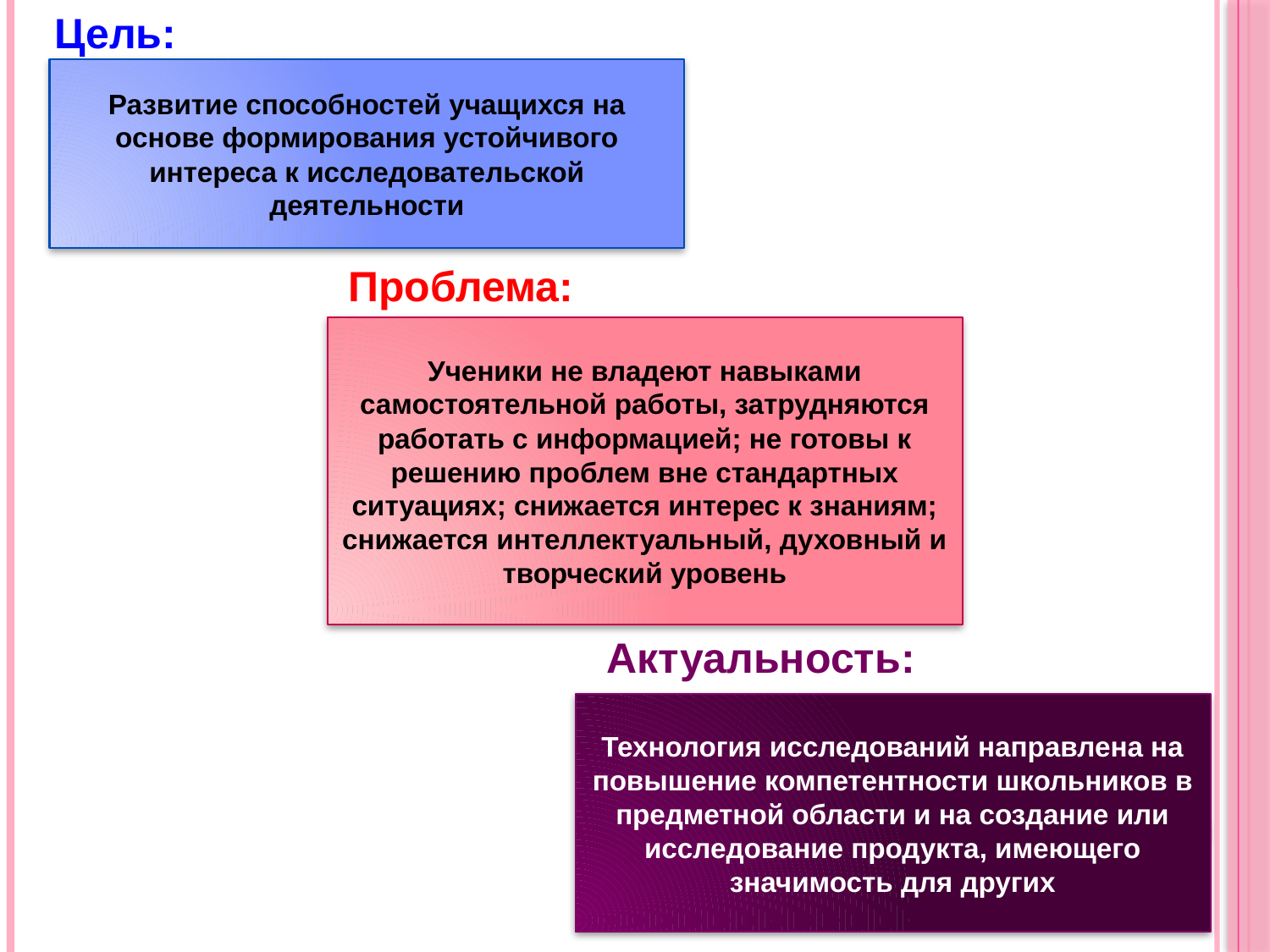

Цель:
Развитие способностей учащихся на основе формирования устойчивого интереса к исследовательской деятельности
Проблема:
Ученики не владеют навыками самостоятельной работы, затрудняются работать с информацией; не готовы к решению проблем вне стандартных ситуациях; снижается интерес к знаниям; снижается интеллектуальный, духовный и творческий уровень
Актуальность:
Технология исследований направлена на повышение компетентности школьников в предметной области и на создание или исследование продукта, имеющего значимость для других